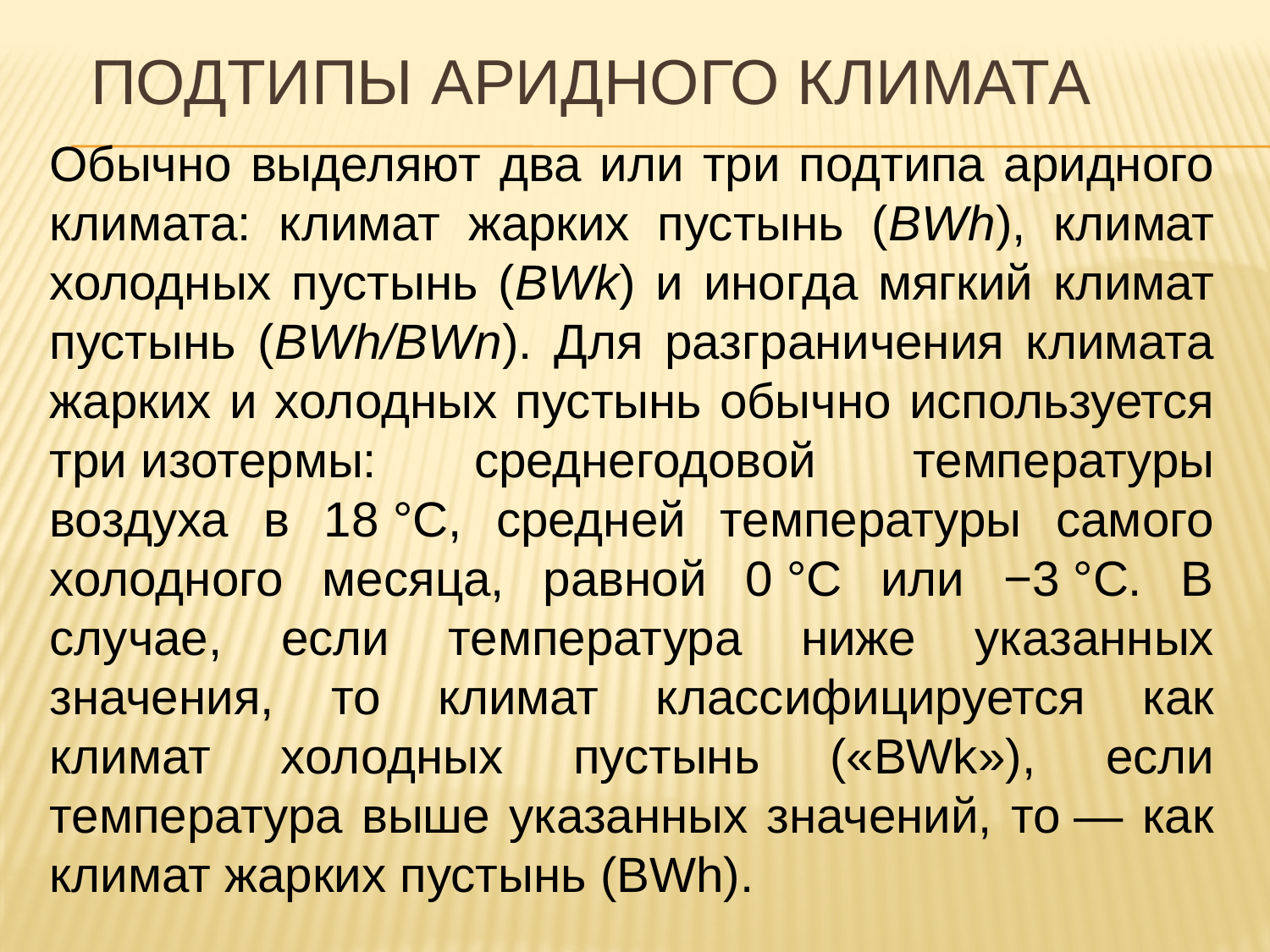

# Подтипы аридного климата
Обычно выделяют два или три подтипа аридного климата: климат жарких пустынь (BWh), климат холодных пустынь (BWk) и иногда мягкий климат пустынь (BWh/BWn). Для разграничения климата жарких и холодных пустынь обычно используется три изотермы: среднегодовой температуры воздуха в 18 °C, средней температуры самого холодного месяца, равной 0 °C или −3 °C. В случае, если температура ниже указанных значения, то климат классифицируется как климат холодных пустынь («BWk»), если температура выше указанных значений, то — как климат жарких пустынь (BWh).